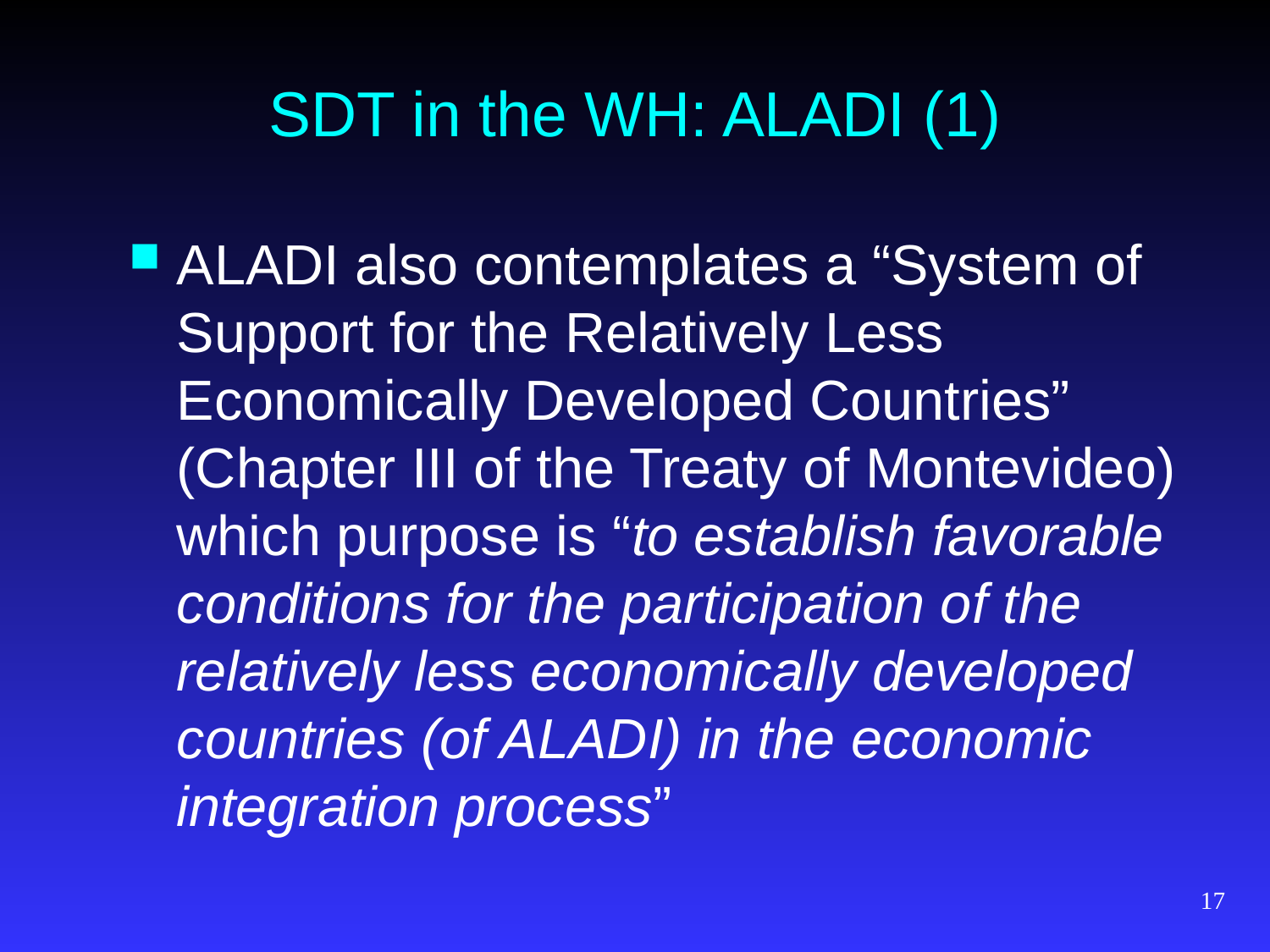

# SDT in the WH: ALADI (1)
ALADI also contemplates a “System of Support for the Relatively Less Economically Developed Countries” (Chapter III of the Treaty of Montevideo) which purpose is “to establish favorable conditions for the participation of the relatively less economically developed countries (of ALADI) in the economic integration process”
17